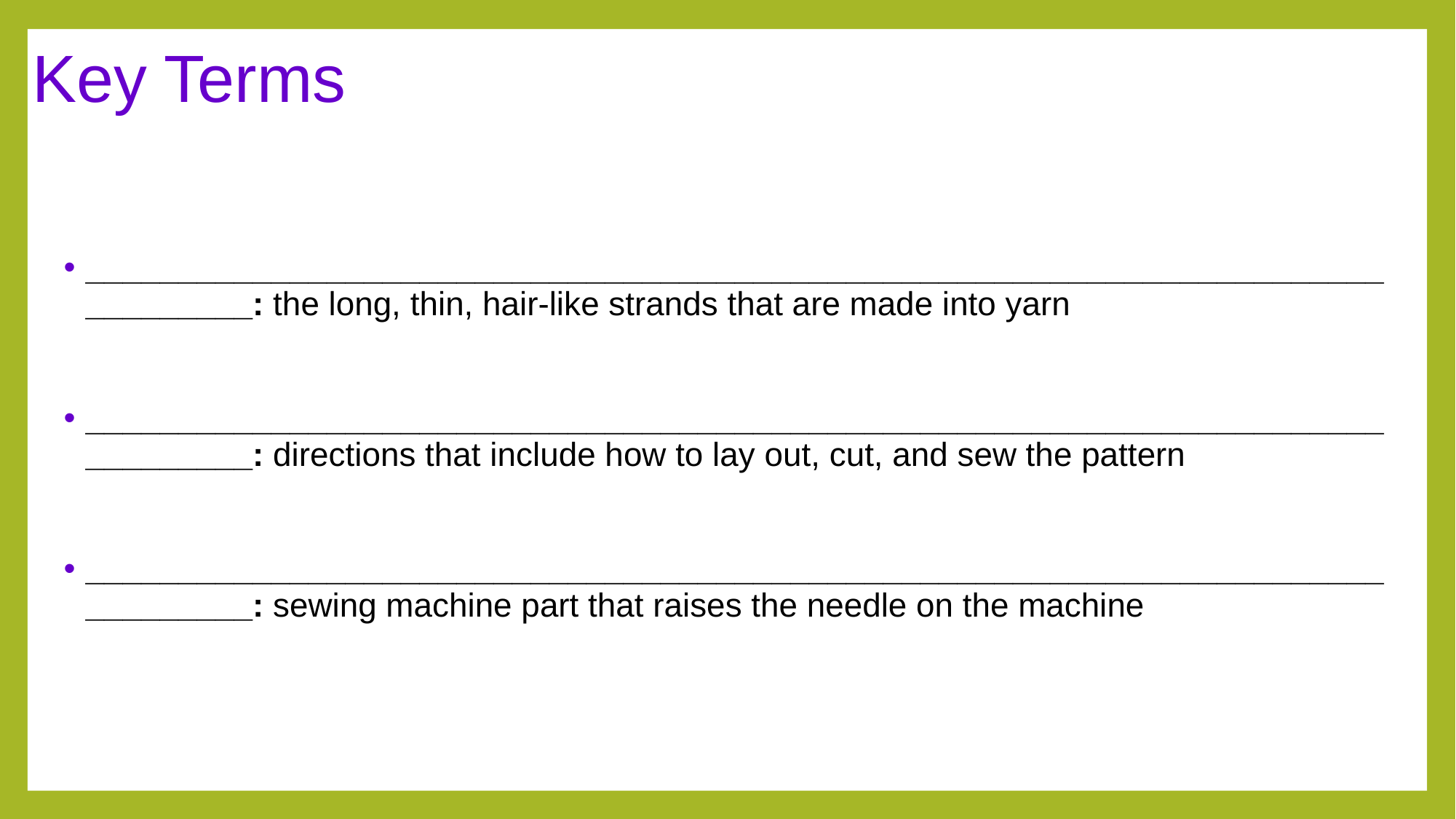

# Key Terms
_______________________________________________________________________________: the long, thin, hair-like strands that are made into yarn

_______________________________________________________________________________: directions that include how to lay out, cut, and sew the pattern

_______________________________________________________________________________: sewing machine part that raises the needle on the machine